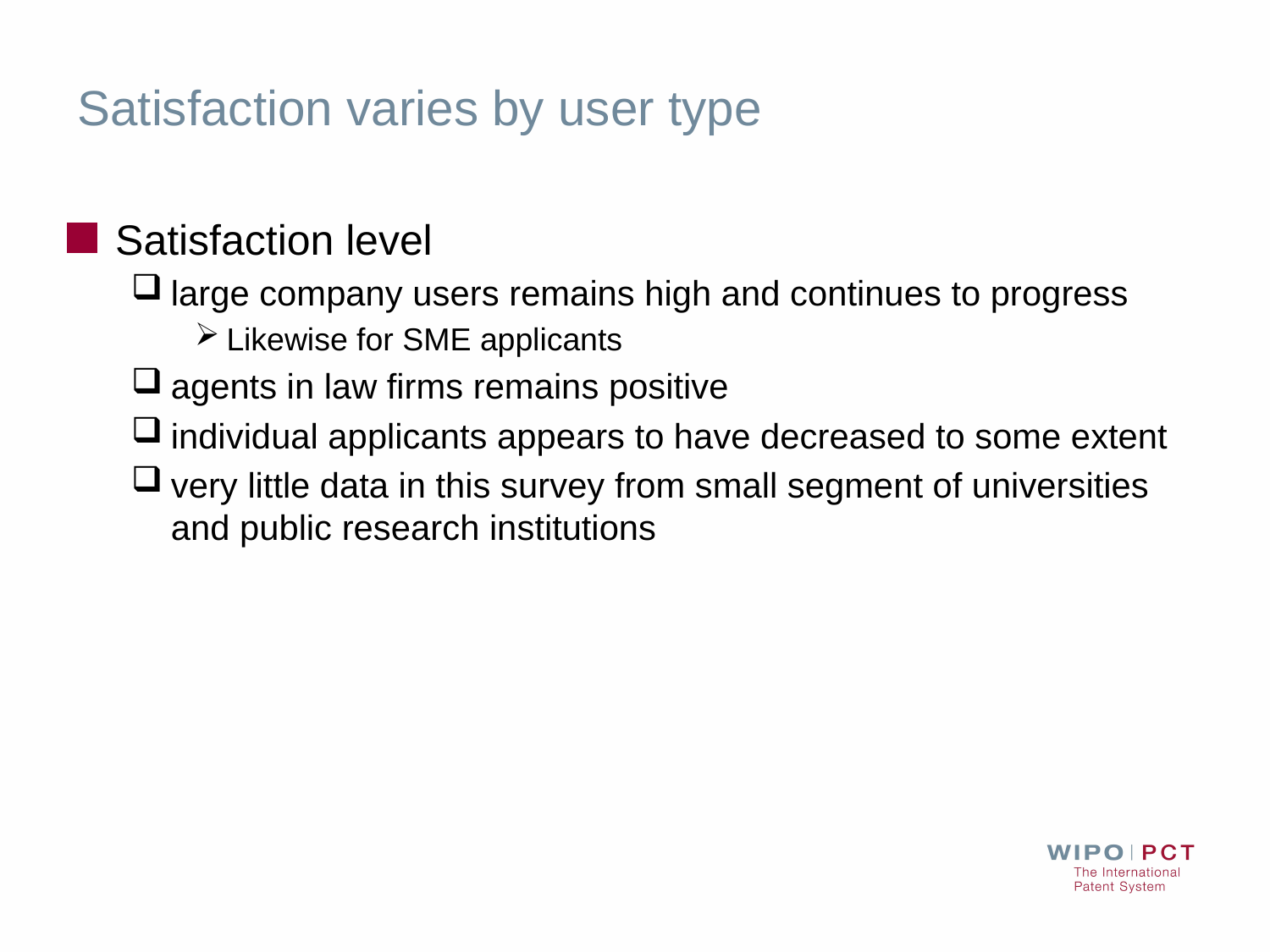

# Satisfaction varies by user type
Satisfaction level
large company users remains high and continues to progress
Likewise for SME applicants
agents in law firms remains positive
individual applicants appears to have decreased to some extent
very little data in this survey from small segment of universities and public research institutions